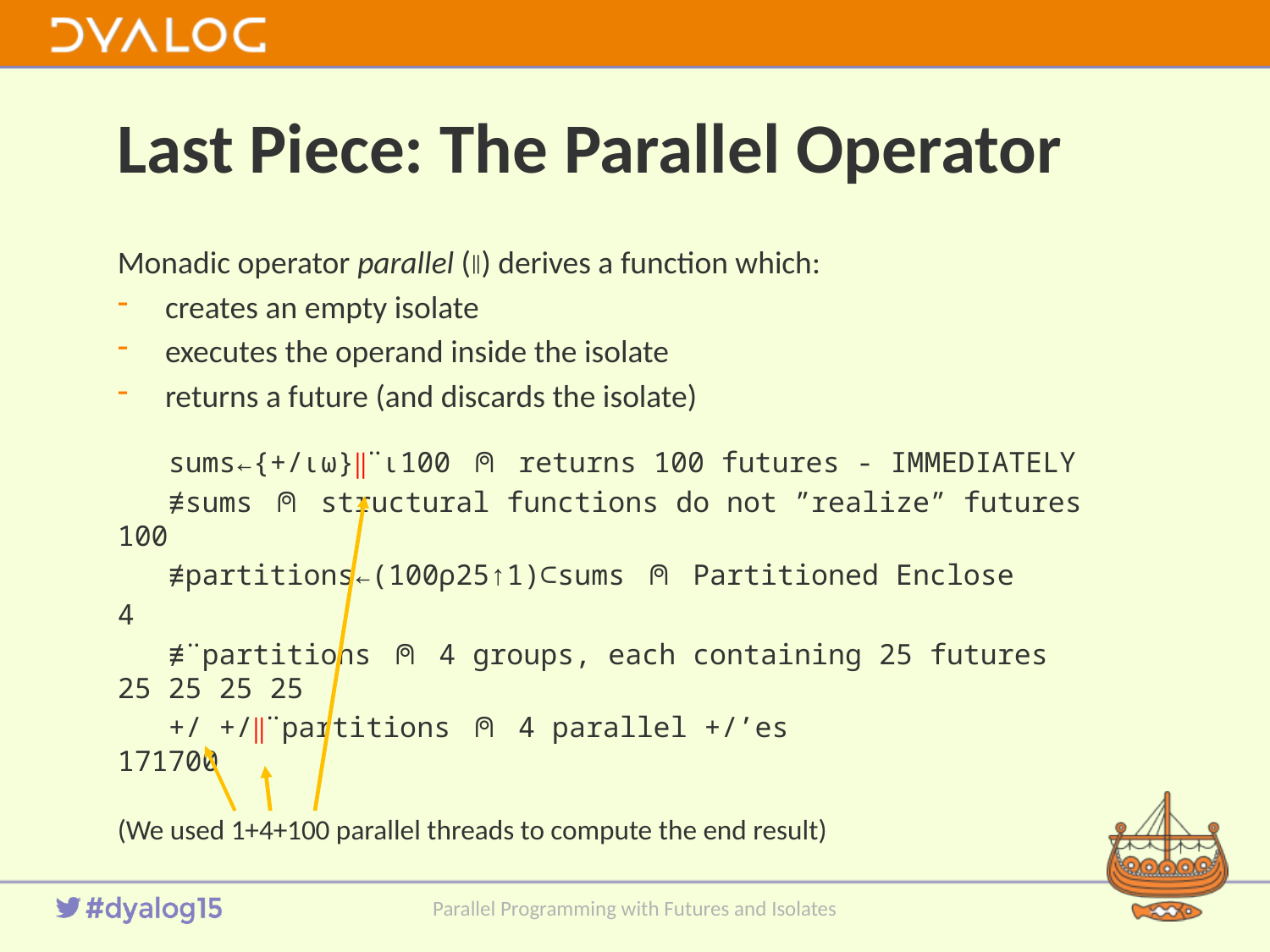

# Last Piece: The Parallel Operator
Monadic operator parallel (∥) derives a function which:
creates an empty isolate
executes the operand inside the isolate
returns a future (and discards the isolate)
   sums←{+/⍳⍵}∥¨⍳100 ⍝ returns 100 futures - IMMEDIATELY
   ≢sums ⍝ structural functions do not ”realize” futures
100
   ≢partitions←(100⍴25↑1)⊂sums ⍝ Partitioned Enclose
4
   ≢¨partitions ⍝ 4 groups, each containing 25 futures
25 25 25 25
   +/ +/∥¨partitions ⍝ 4 parallel +/’es
171700

(We used 1+4+100 parallel threads to compute the end result)
Parallel Programming with Futures and Isolates